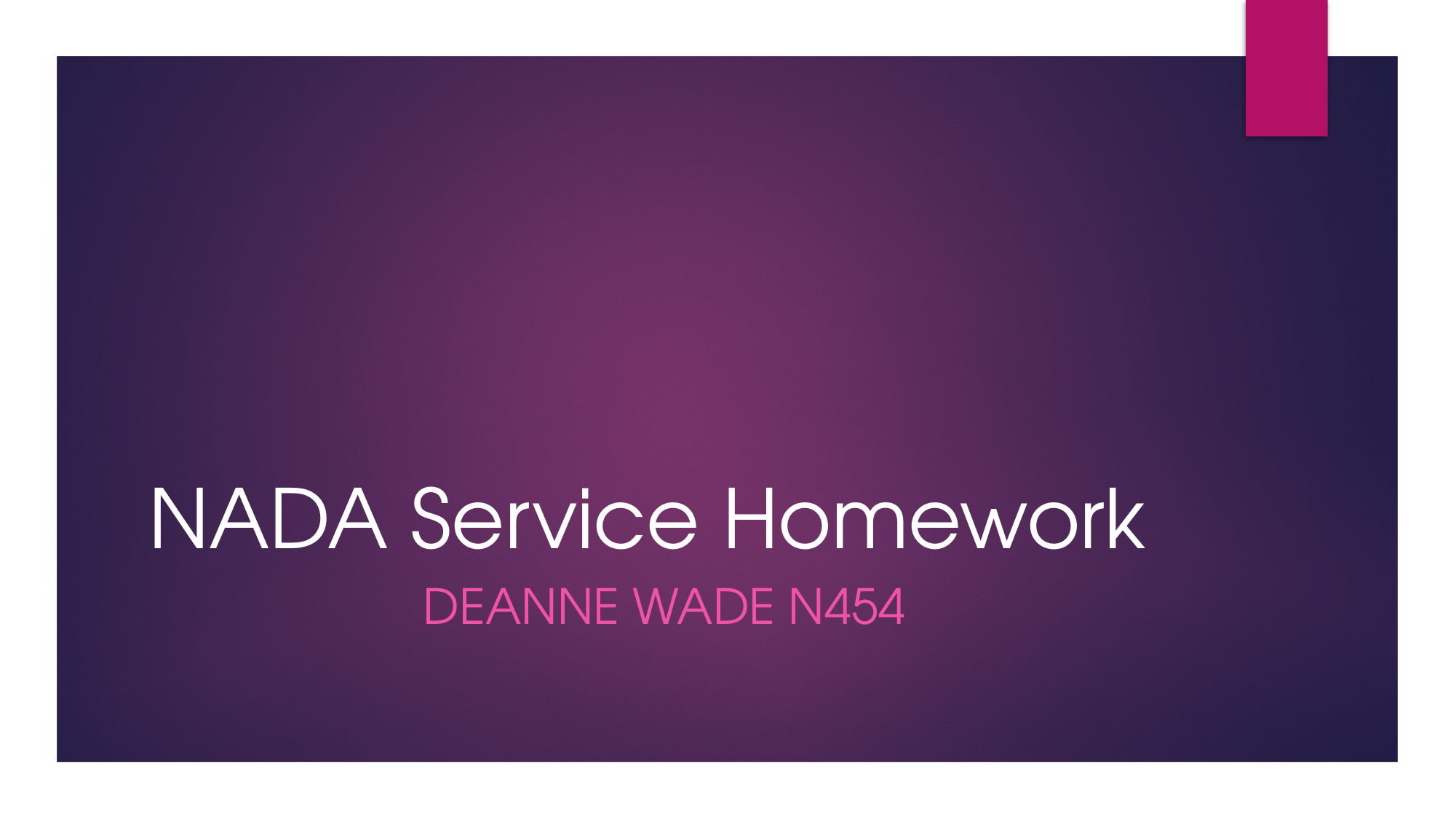

# NADA Service Homework
Deanne Wade N454